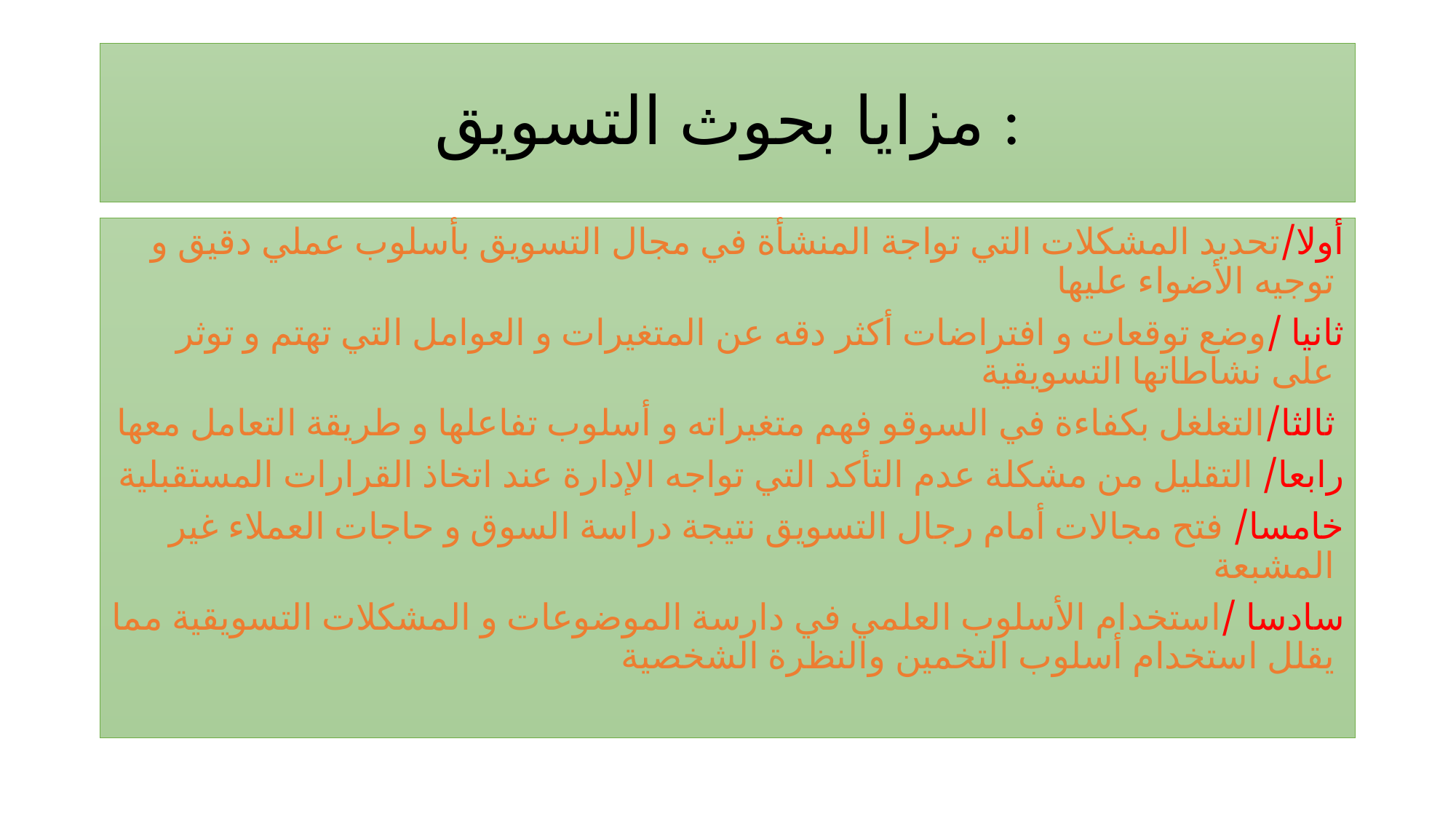

# مزايا بحوث التسويق :
أولا/تحديد المشكلات التي تواجة المنشأة في مجال التسويق بأسلوب عملي دقيق و توجيه الأضواء عليها
ثانيا /وضع توقعات و افتراضات أكثر دقه عن المتغيرات و العوامل التي تهتم و توثر على نشاطاتها التسويقية
ثالثا/التغلغل بكفاءة في السوقو فهم متغيراته و أسلوب تفاعلها و طريقة التعامل معها
رابعا/ التقليل من مشكلة عدم التأكد التي تواجه الإدارة عند اتخاذ القرارات المستقبلية
خامسا/ فتح مجالات أمام رجال التسويق نتيجة دراسة السوق و حاجات العملاء غير المشبعة
سادسا /استخدام الأسلوب العلمي في دارسة الموضوعات و المشكلات التسويقية مما يقلل استخدام أسلوب التخمين والنظرة الشخصية